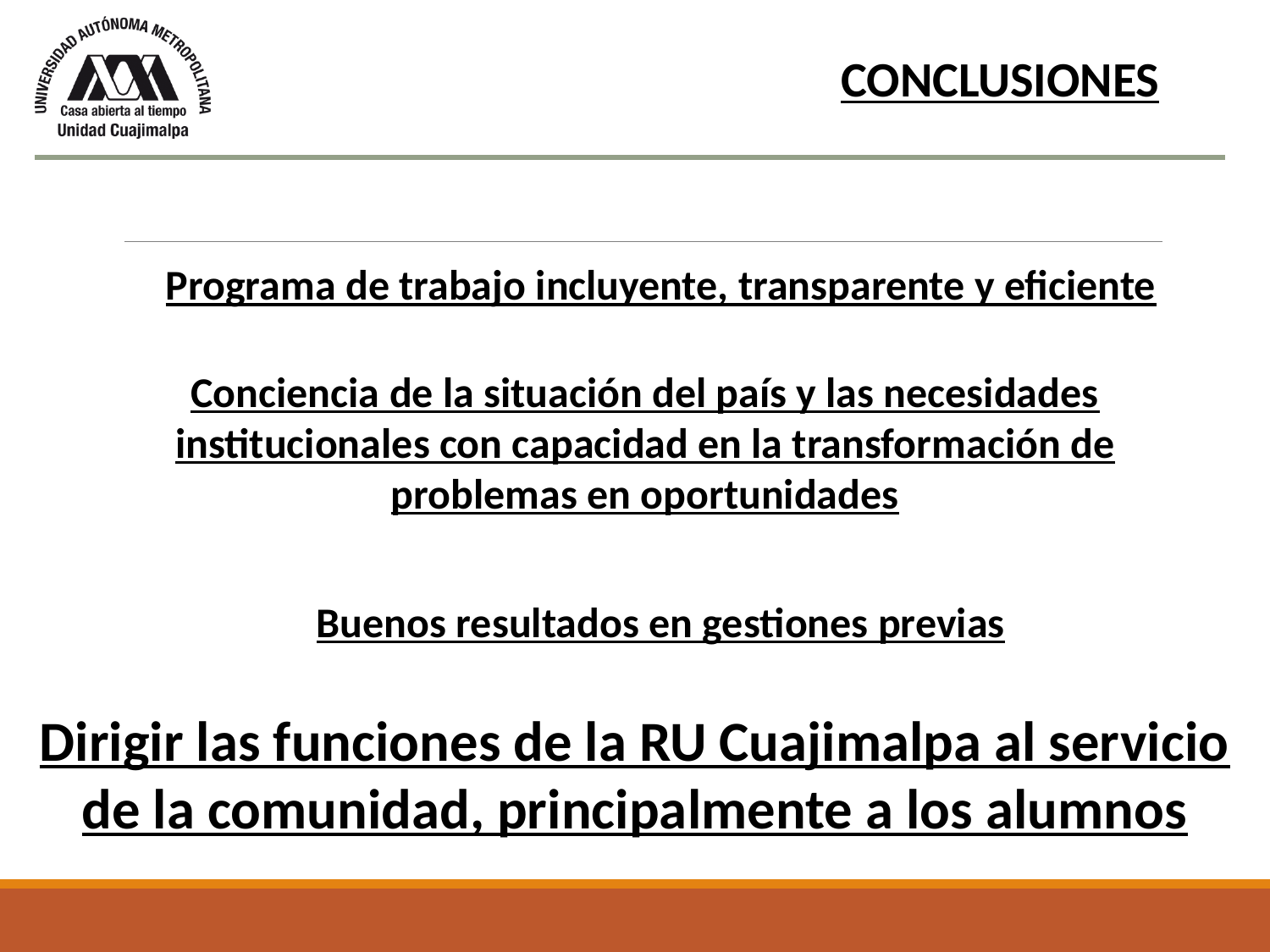

CONCLUSIONES
Programa de trabajo incluyente, transparente y eficiente
Conciencia de la situación del país y las necesidades institucionales con capacidad en la transformación de problemas en oportunidades
Buenos resultados en gestiones previas
Dirigir las funciones de la RU Cuajimalpa al servicio de la comunidad, principalmente a los alumnos